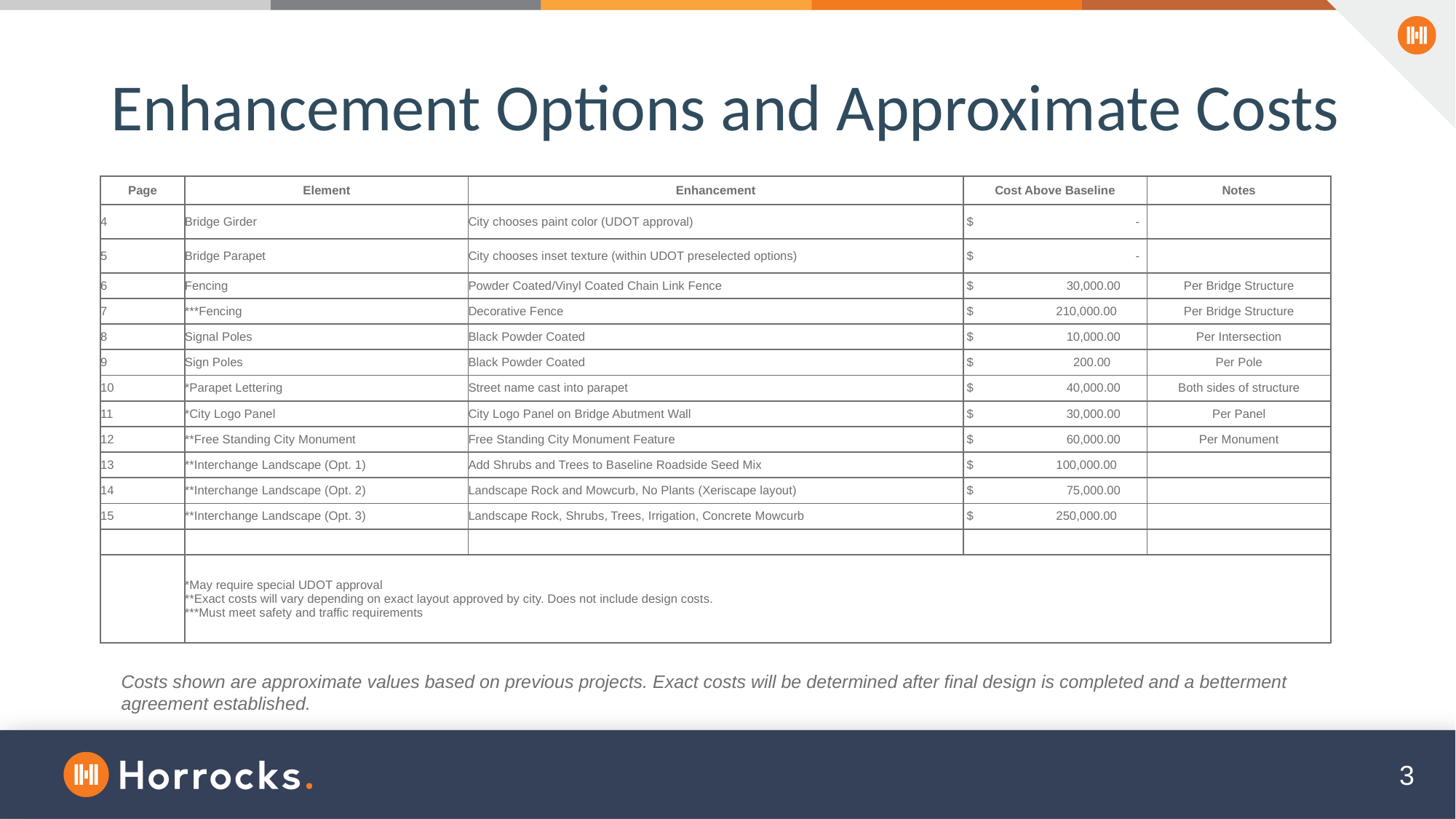

# Enhancement Options and Approximate Costs
| Page | Element | Enhancement | Cost Above Baseline | Notes |
| --- | --- | --- | --- | --- |
| 4 | Bridge Girder | City chooses paint color (UDOT approval) | $ - |  |
| 5 | Bridge Parapet | City chooses inset texture (within UDOT preselected options) | $ - |  |
| 6 | Fencing | Powder Coated/Vinyl Coated Chain Link Fence | $ 30,000.00 | Per Bridge Structure |
| 7 | \*\*\*Fencing | Decorative Fence | $ 210,000.00 | Per Bridge Structure |
| 8 | Signal Poles | Black Powder Coated | $ 10,000.00 | Per Intersection |
| 9 | Sign Poles | Black Powder Coated | $   200.00 | Per Pole |
| 10 | \*Parapet Lettering | Street name cast into parapet | $ 40,000.00 | Both sides of structure |
| 11 | \*City Logo Panel | City Logo Panel on Bridge Abutment Wall | $ 30,000.00 | Per Panel |
| 12 | \*\*Free Standing City Monument | Free Standing City Monument Feature | $ 60,000.00 | Per Monument |
| 13 | \*\*Interchange Landscape (Opt. 1) | Add Shrubs and Trees to Baseline Roadside Seed Mix | $ 100,000.00 |  |
| 14 | \*\*Interchange Landscape (Opt. 2) | Landscape Rock and Mowcurb, No Plants (Xeriscape layout) | $ 75,000.00 |  |
| 15 | \*\*Interchange Landscape (Opt. 3) | Landscape Rock, Shrubs, Trees, Irrigation, Concrete Mowcurb | $ 250,000.00 |  |
|  |  |  |  |  |
|  | \*May require special UDOT approval \*\*Exact costs will vary depending on exact layout approved by city. Does not include design costs. \*\*\*Must meet safety and traffic requirements |  |  |  |
Costs shown are approximate values based on previous projects. Exact costs will be determined after final design is completed and a betterment agreement established.
3